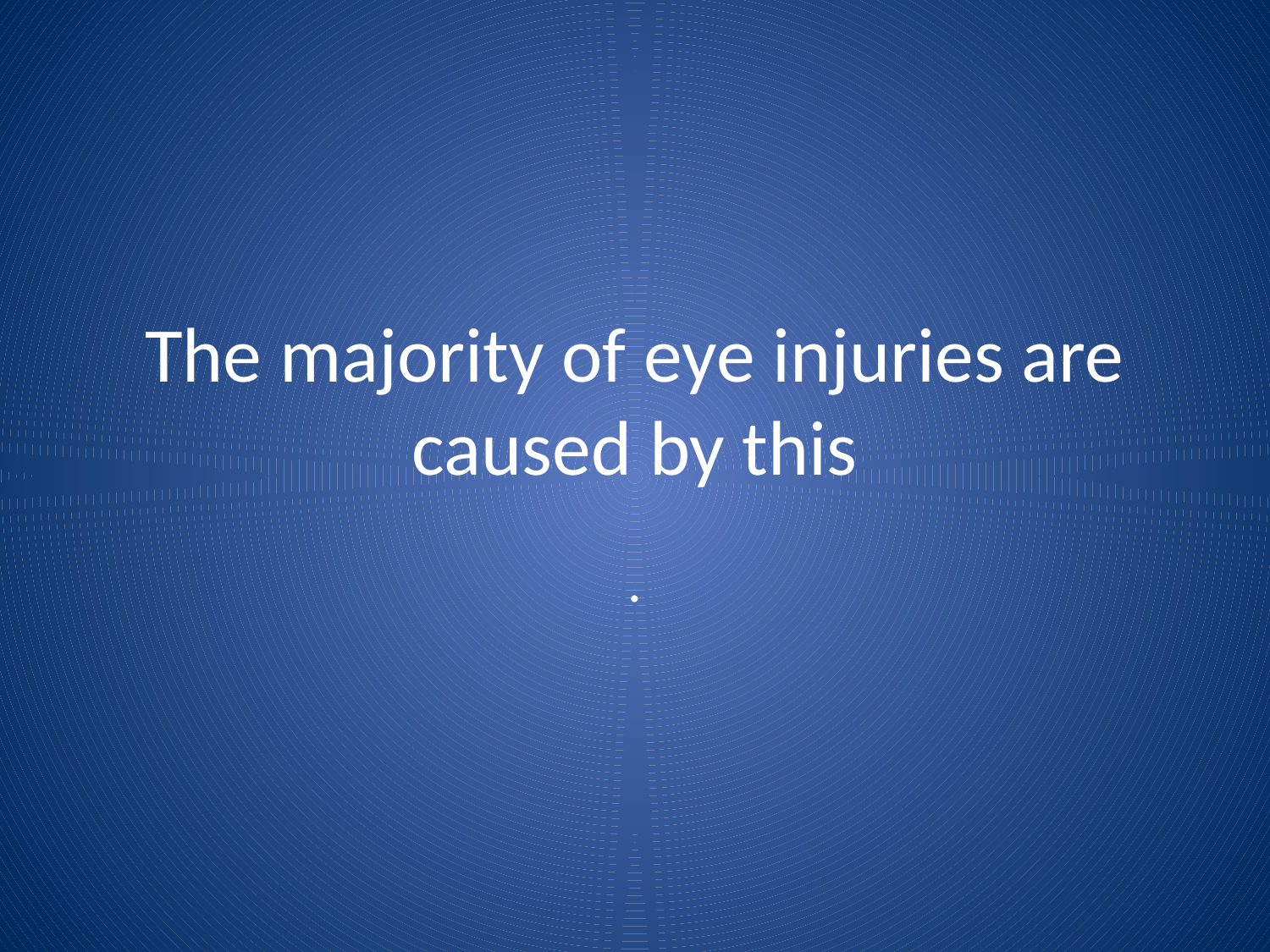

# The majority of eye injuries are caused by this
.